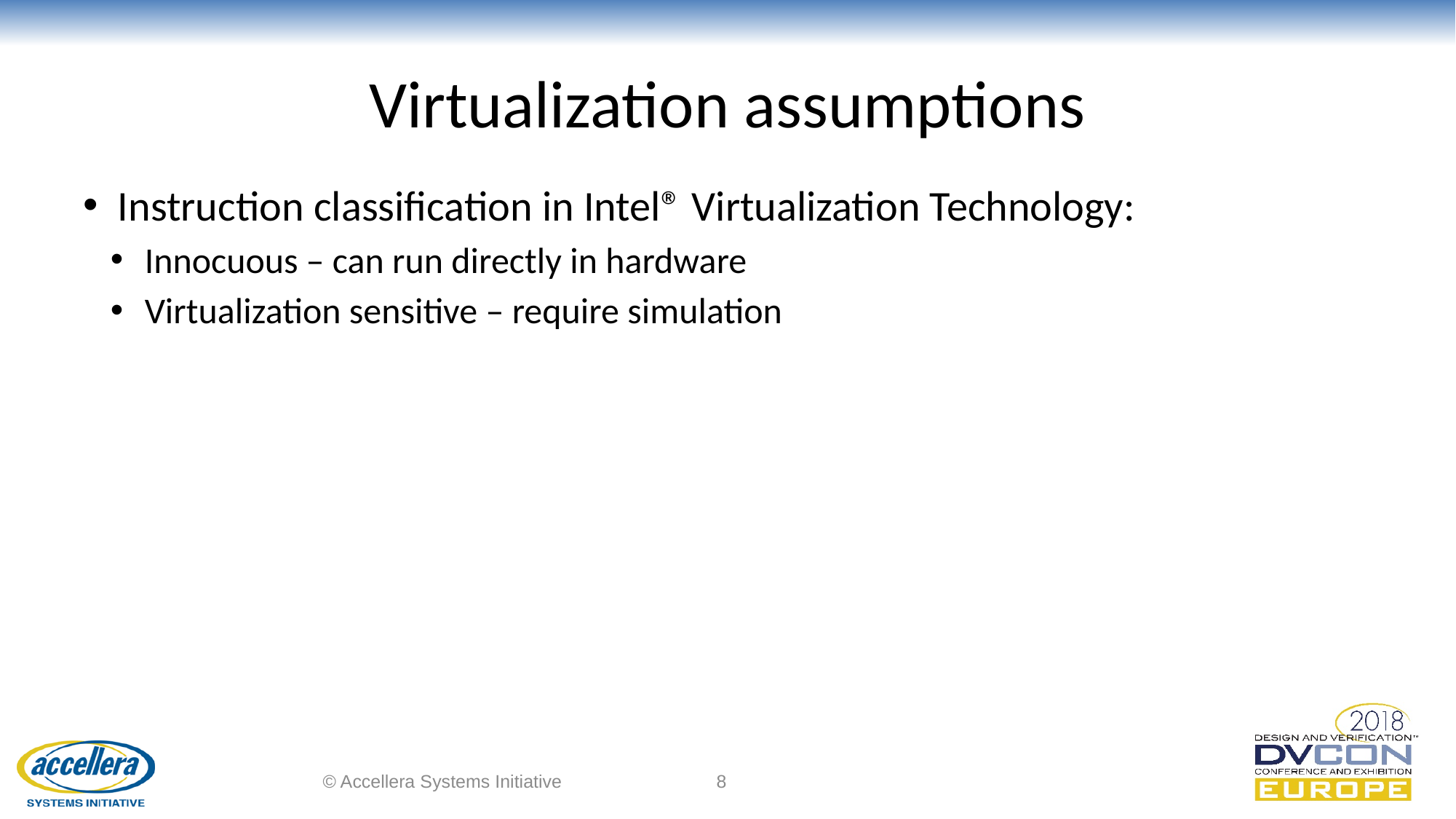

# Virtualization assumptions
Instruction classification in Intel® Virtualization Technology:
Innocuous – can run directly in hardware
Virtualization sensitive – require simulation

© Accellera Systems Initiative
8